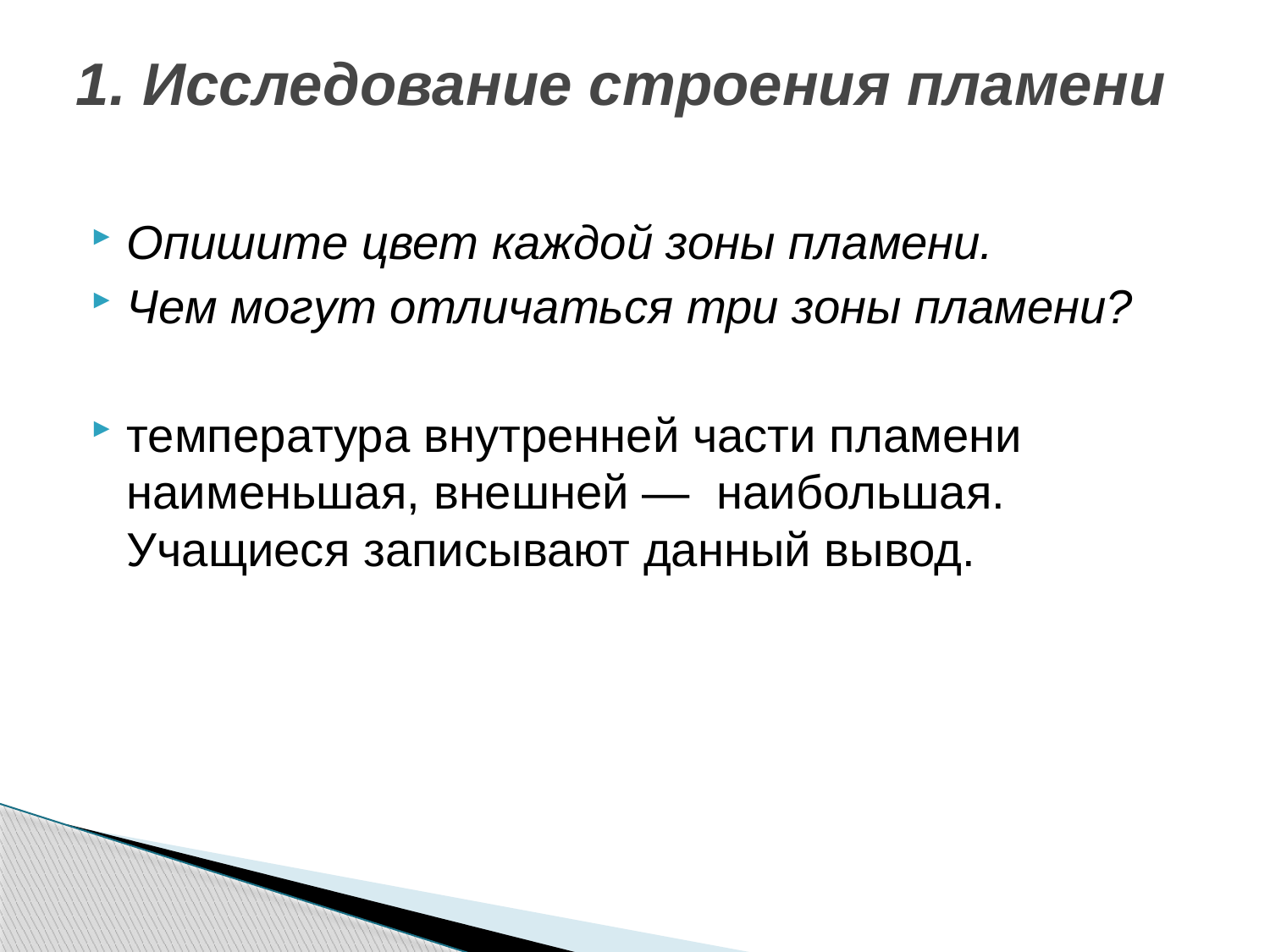

# 1. Исследование строения пламени
Опишите цвет каждой зоны пламени.
Чем могут отличаться три зоны пламени?

температура внутренней части пламени наименьшая, внешней —  наибольшая. Учащиеся записывают данный вывод.